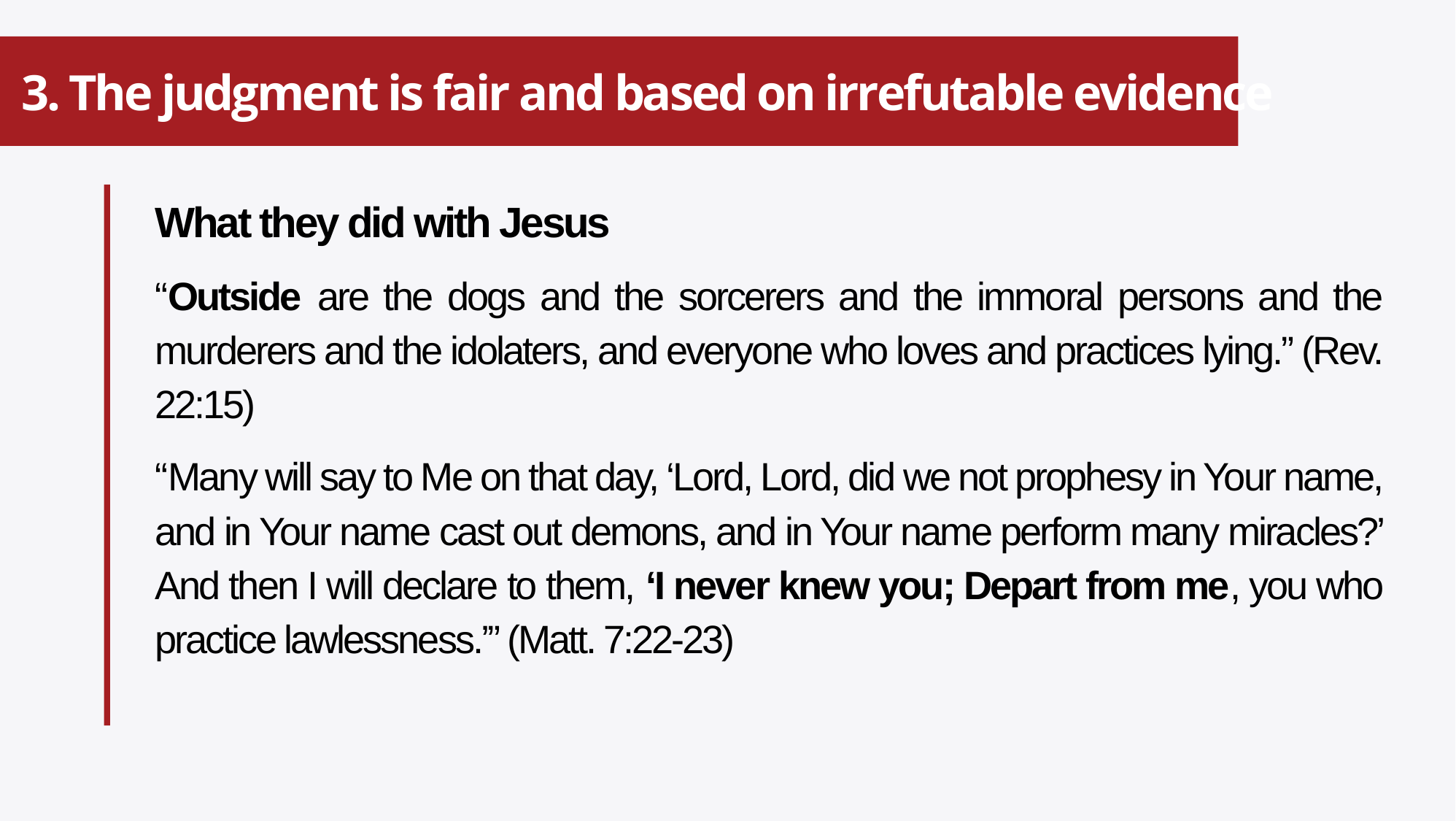

# 3. The judgment is fair and based on irrefutable evidence
What they did with Jesus
“Outside are the dogs and the sorcerers and the immoral persons and the murderers and the idolaters, and everyone who loves and practices lying.” (Rev. 22:15)
“Many will say to Me on that day, ‘Lord, Lord, did we not prophesy in Your name, and in Your name cast out demons, and in Your name perform many miracles?’ And then I will declare to them, ‘I never knew you; Depart from me, you who practice lawlessness.’” (Matt. 7:22-23)